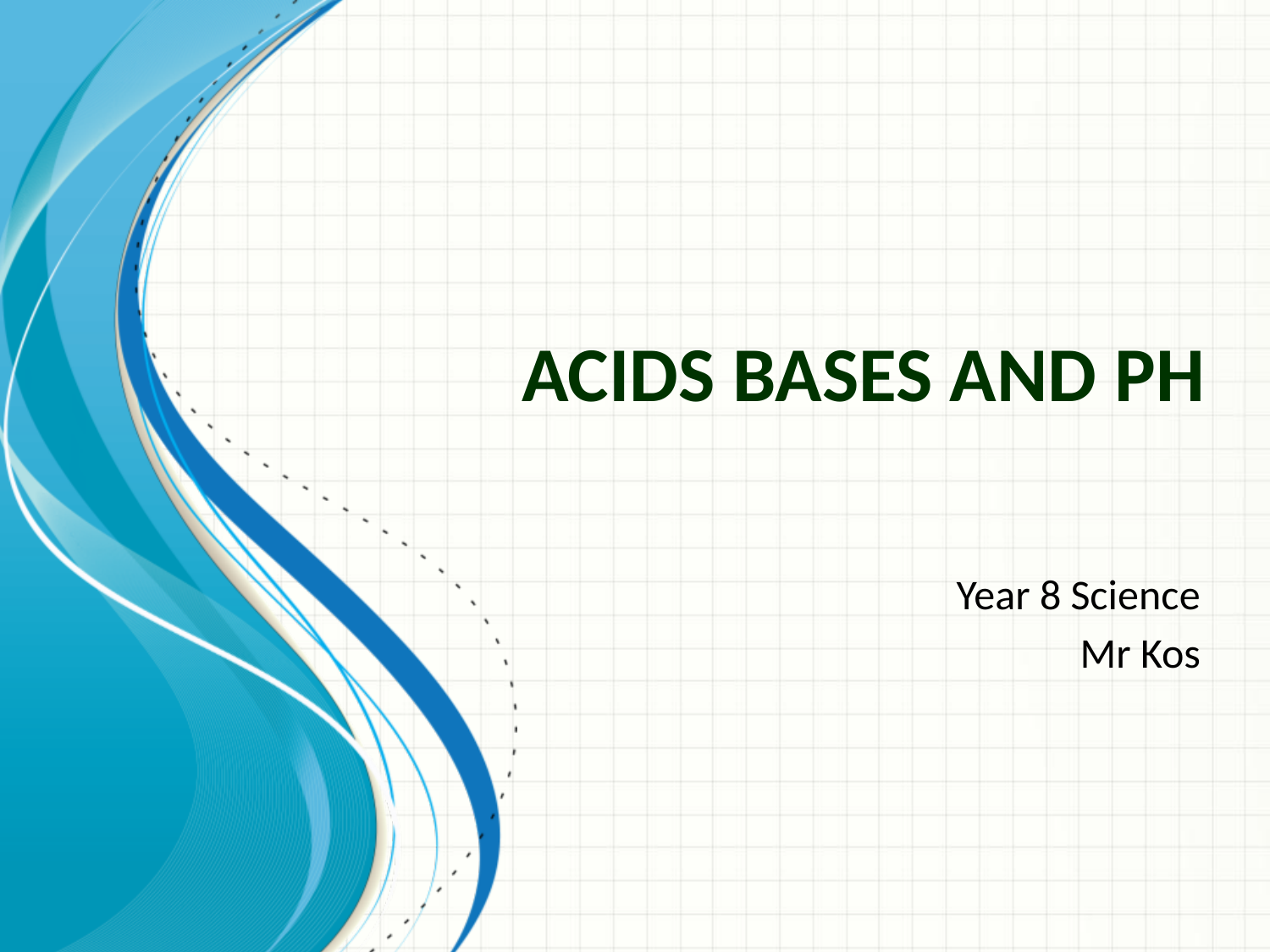

# Acids Bases and pH
Year 8 Science
Mr Kos